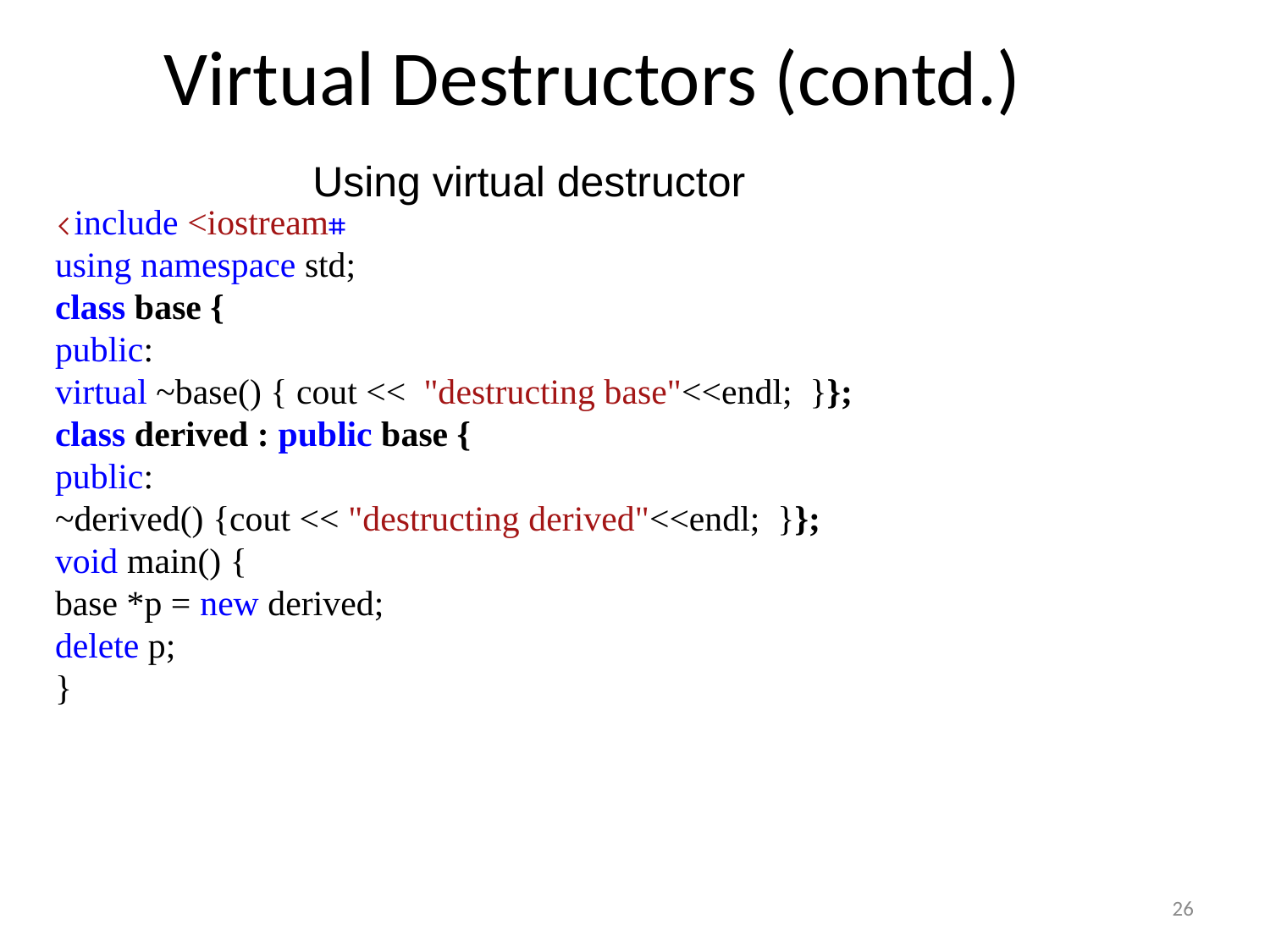

# Virtual Destructors (contd.)
Using virtual destructor
#include <iostream>
using namespace std;
class base {
public:
virtual ~base() { cout <<  "destructing base"<<endl;  }};
class derived : public base {
public:
~derived() {cout << "destructing derived"<<endl;  }};
void main() {
base *p = new derived;
delete p;
}

26